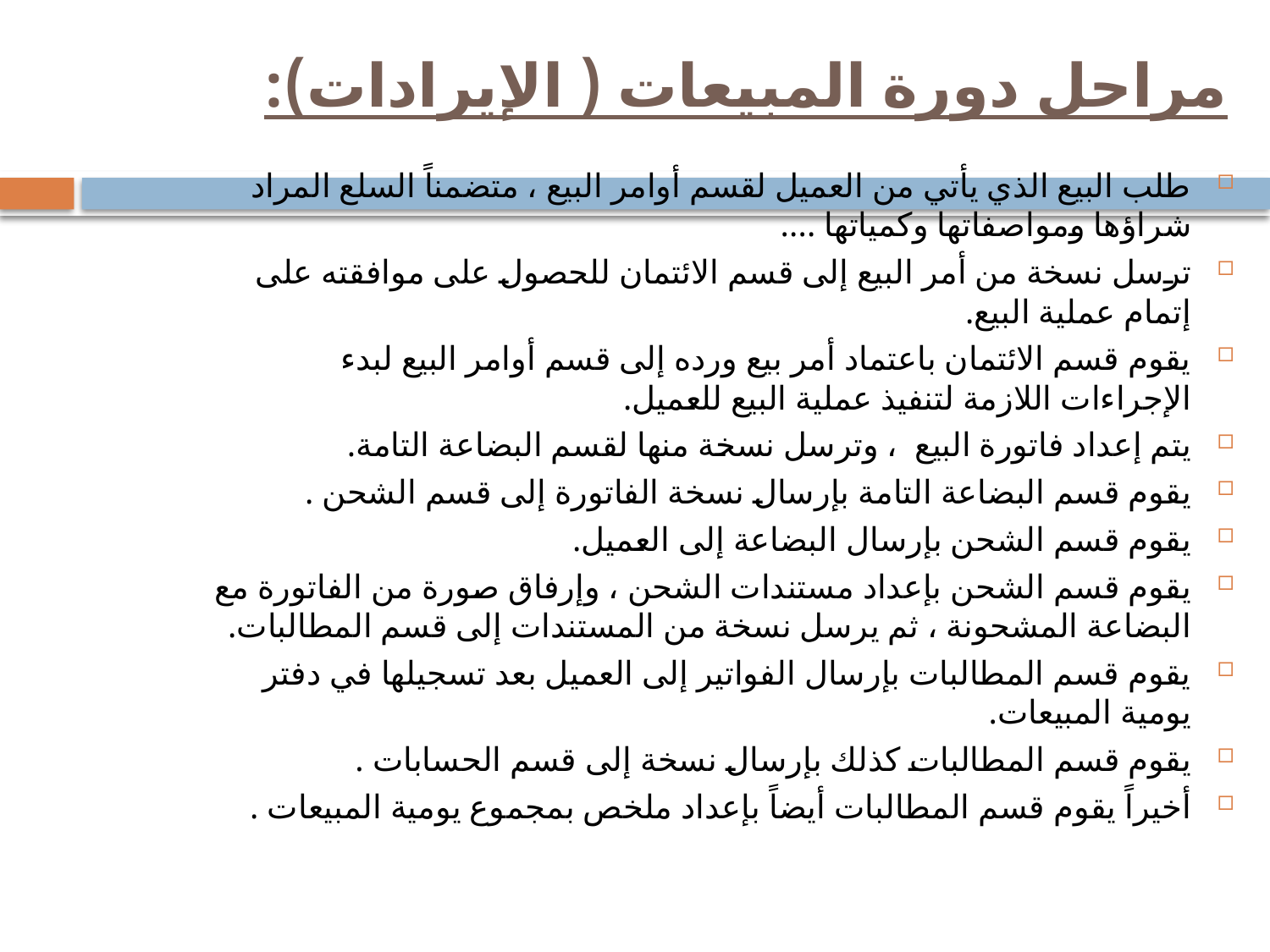

# مراحل دورة المبيعات ( الإيرادات):
طلب البيع الذي يأتي من العميل لقسم أوامر البيع ، متضمناً السلع المراد شراؤها ومواصفاتها وكمياتها ....
ترسل نسخة من أمر البيع إلى قسم الائتمان للحصول على موافقته على إتمام عملية البيع.
يقوم قسم الائتمان باعتماد أمر بيع ورده إلى قسم أوامر البيع لبدء الإجراءات اللازمة لتنفيذ عملية البيع للعميل.
يتم إعداد فاتورة البيع  ، وترسل نسخة منها لقسم البضاعة التامة.
يقوم قسم البضاعة التامة بإرسال نسخة الفاتورة إلى قسم الشحن .
يقوم قسم الشحن بإرسال البضاعة إلى العميل.
يقوم قسم الشحن بإعداد مستندات الشحن ، وإرفاق صورة من الفاتورة مع البضاعة المشحونة ، ثم يرسل نسخة من المستندات إلى قسم المطالبات.
يقوم قسم المطالبات بإرسال الفواتير إلى العميل بعد تسجيلها في دفتر يومية المبيعات.
يقوم قسم المطالبات كذلك بإرسال نسخة إلى قسم الحسابات .
أخيراً يقوم قسم المطالبات أيضاً بإعداد ملخص بمجموع يومية المبيعات .